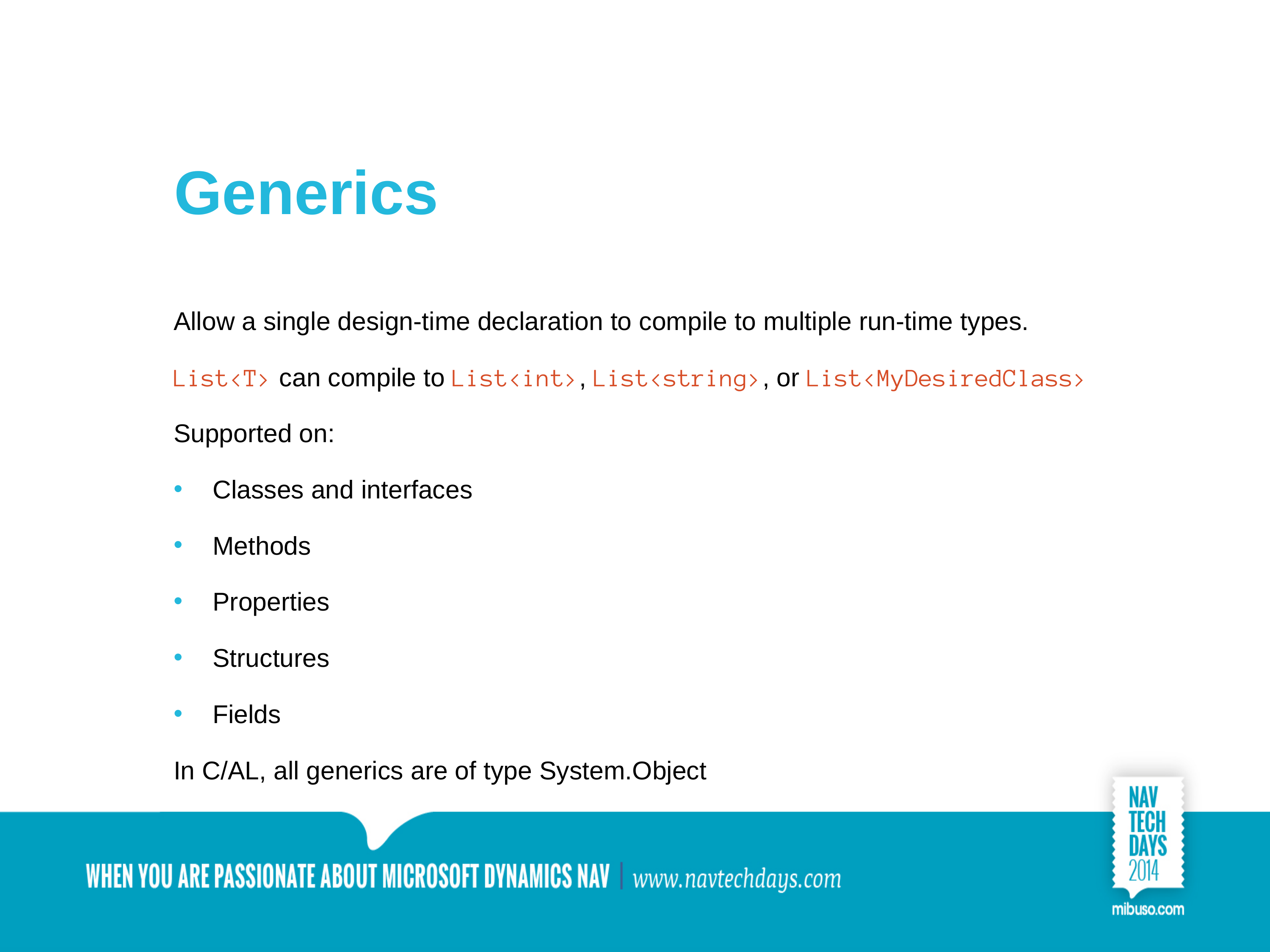

# Generics
Allow a single design-time declaration to compile to multiple run-time types.
List<T> can compile to List<int>, List<string>, or List<MyDesiredClass>
Supported on:
Classes and interfaces
Methods
Properties
Structures
Fields
In C/AL, all generics are of type System.Object